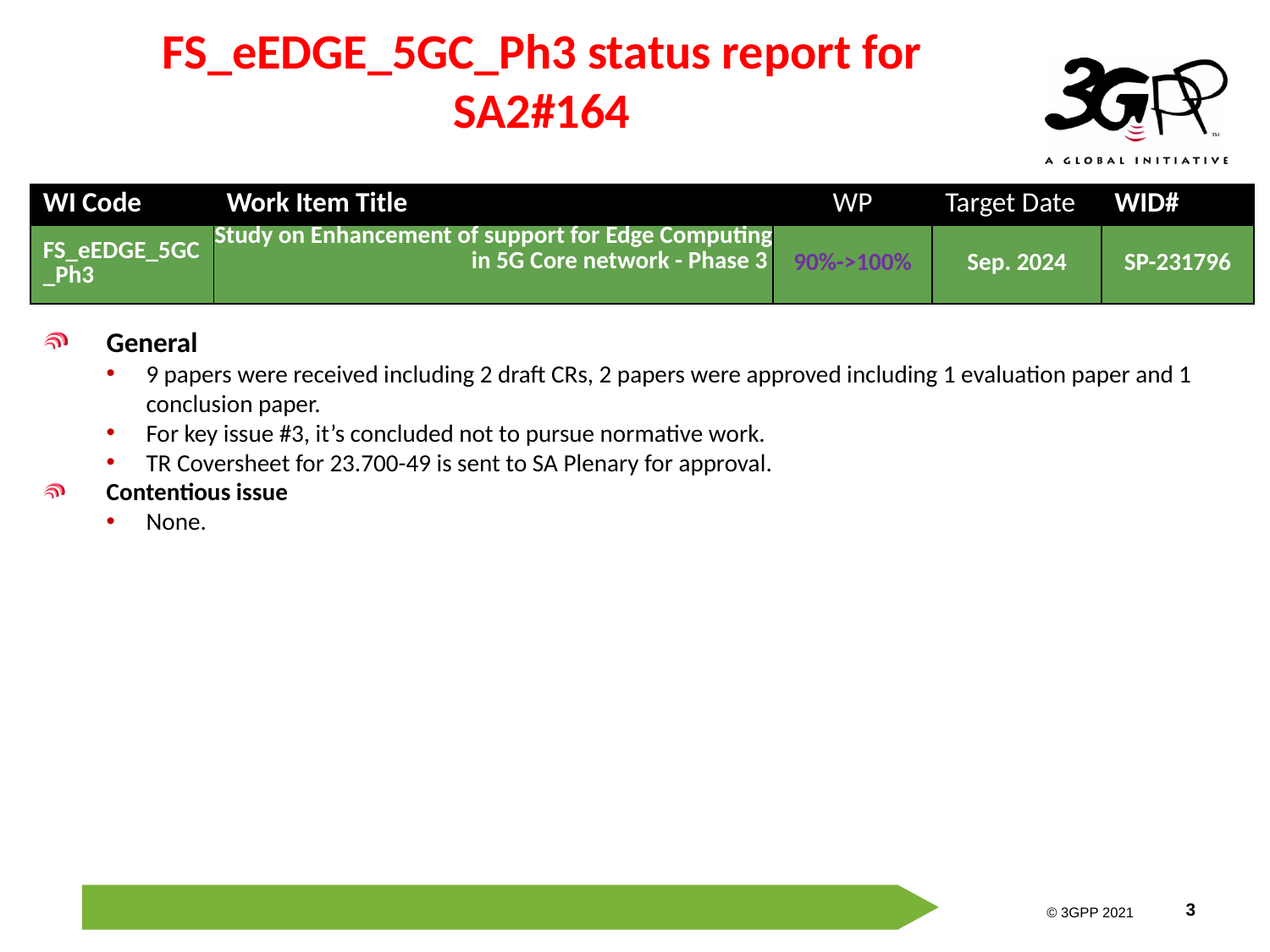

# FS_eEDGE_5GC_Ph3 status report for SA2#164
| WI Code | Work Item Title | WP | Target Date | WID# |
| --- | --- | --- | --- | --- |
| FS\_eEDGE\_5GC\_Ph3 | Study on Enhancement of support for Edge Computing in 5G Core network - Phase 3 | 90%->100% | Sep. 2024 | SP-231796 |
General
9 papers were received including 2 draft CRs, 2 papers were approved including 1 evaluation paper and 1 conclusion paper.
For key issue #3, it’s concluded not to pursue normative work.
TR Coversheet for 23.700-49 is sent to SA Plenary for approval.
Contentious issue
None.